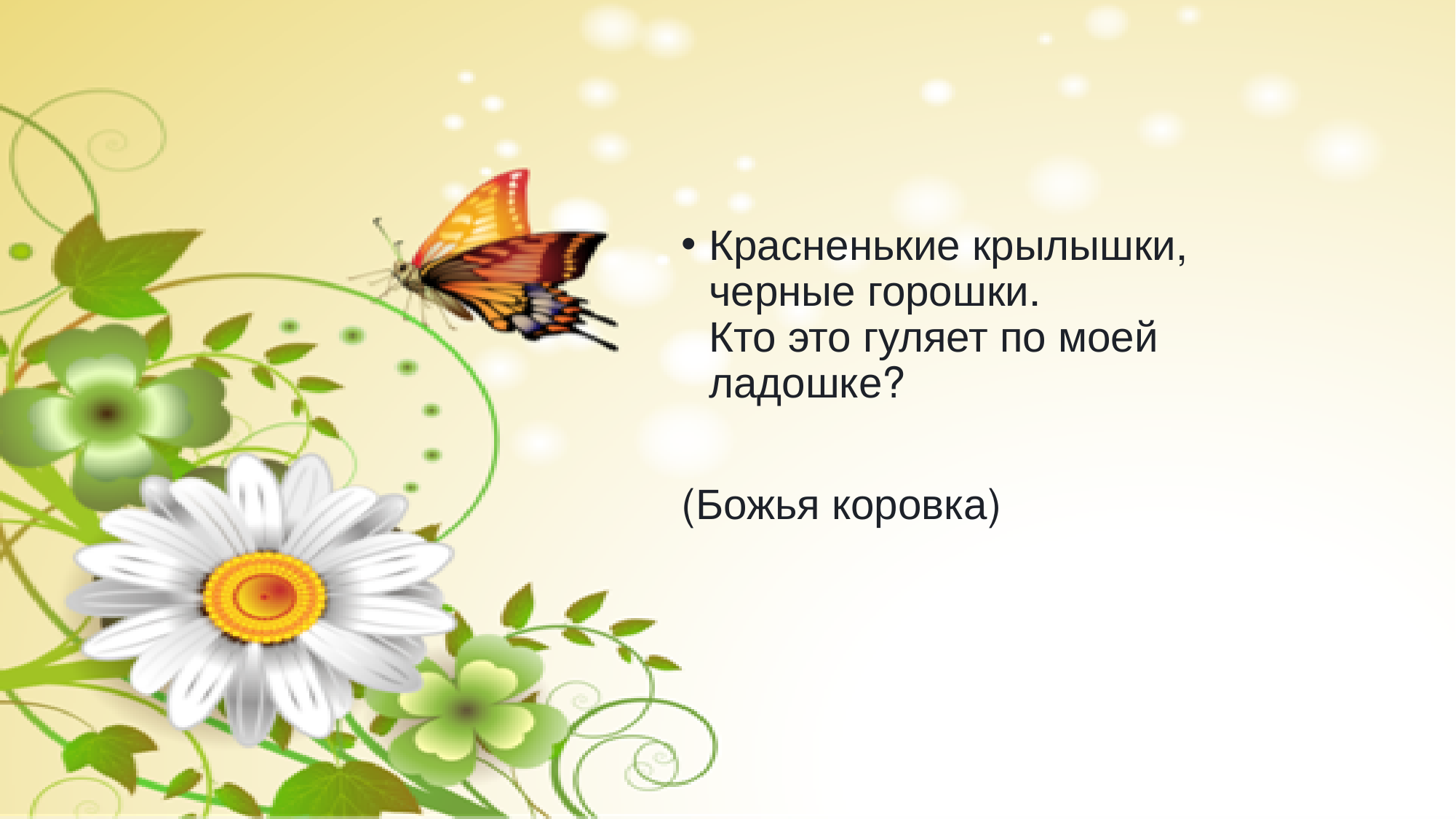

#
Красненькие крылышки, черные горошки.
Кто это гуляет по моей ладошке?

(Божья коровка)